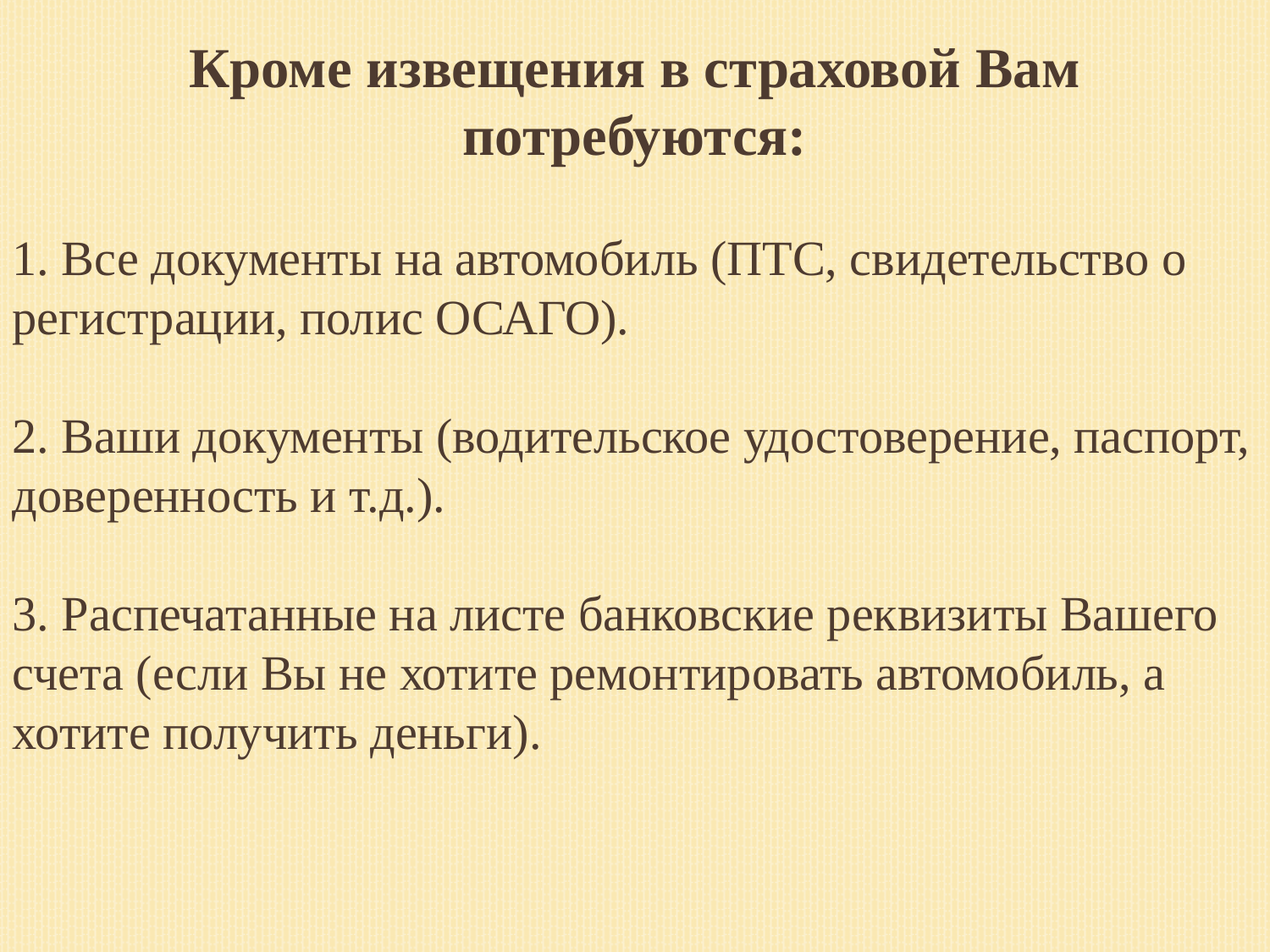

Кроме извещения в страховой Вам потребуются:

1. Все документы на автомобиль (ПТС, свидетельство о регистрации, полис ОСАГО).

2. Ваши документы (водительское удостоверение, паспорт, доверенность и т.д.).

3. Распечатанные на листе банковские реквизиты Вашего счета (если Вы не хотите ремонтировать автомобиль, а хотите получить деньги).